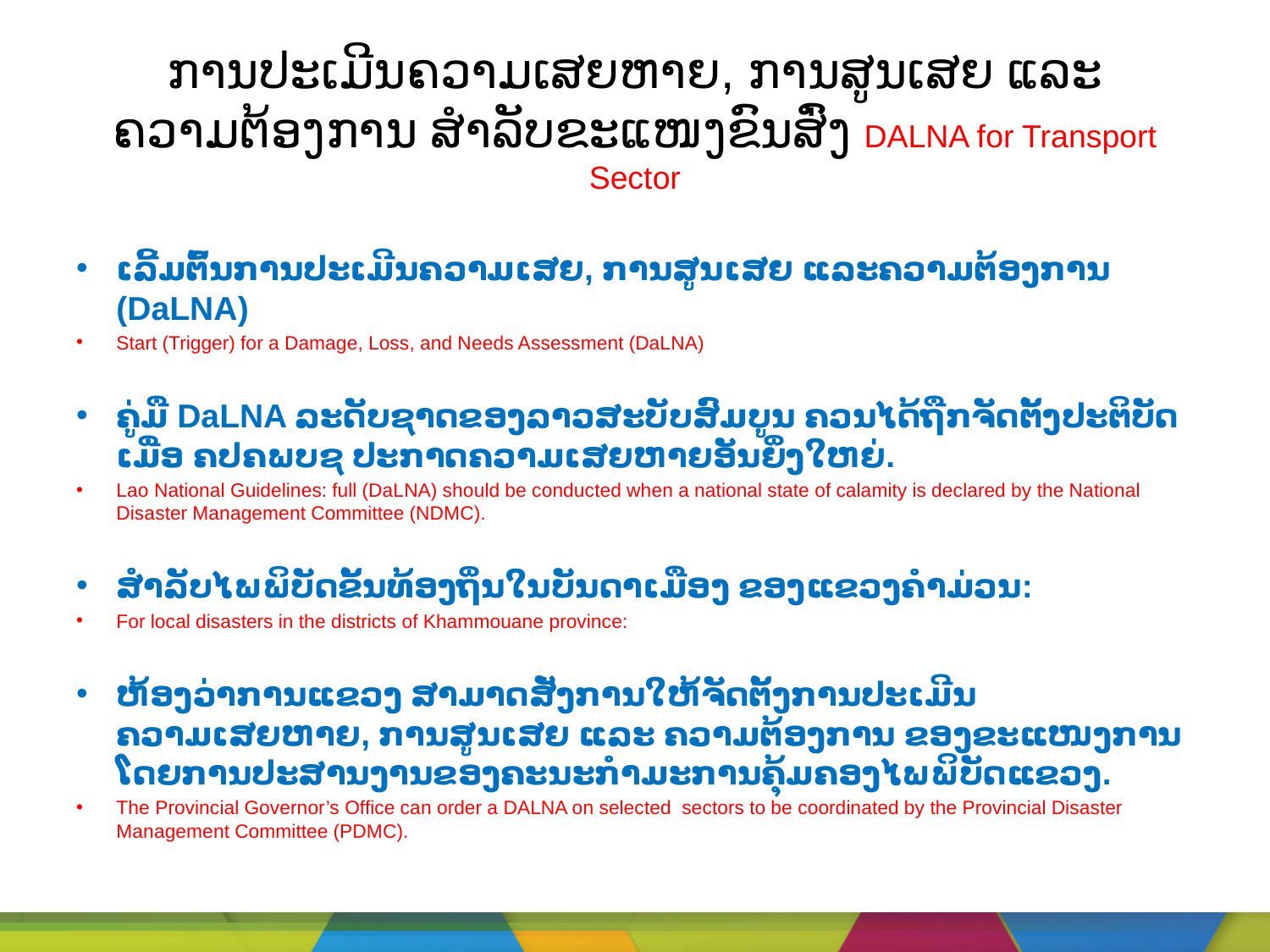

# ການປະເມີນຄວາມເສຍຫາຍ, ການສູນເສຍ ແລະຄວາມຕ້ອງການ ສໍາລັບຂະແໜງຂົນສົ່ງ DALNA for Transport Sector
ເລີ້ມຕົ້ນການປະເມີນຄວາມເສຍ, ການສູນເສຍ ແລະຄວາມຕ້ອງການ (DaLNA)
Start (Trigger) for a Damage, Loss, and Needs Assessment (DaLNA)

ຄູ່ມື DaLNA ລະດັບຊາດຂອງລາວສະບັບສົມບູນ ຄວນໄດ້ຖືກຈັດຕັ້ງປະຕິບັດ ເມື່ອ ຄປຄພບຊ ປະກາດຄວາມເສຍຫາຍອັນຍິ່ງໃຫຍ່.
Lao National Guidelines: full (DaLNA) should be conducted when a national state of calamity is declared by the National Disaster Management Committee (NDMC).

ສໍາລັບໄພພິບັດຂັ້ນທ້ອງຖິ່ນໃນບັນດາເມືອງ ຂອງແຂວງຄໍາມ່ວນ:
For local disasters in the districts of Khammouane province:

ຫ້ອງວ່າການແຂວງ ສາມາດສັ່ງການໃຫ້ຈັດຕັ້ງການປະເມີນຄວາມເສຍຫາຍ, ການສູນເສຍ ແລະ ຄວາມຕ້ອງການ ຂອງຂະແໜງການ ໂດຍການປະສານງານຂອງຄະນະກໍາມະການຄຸ້ມຄອງໄພພິບັດແຂວງ.
The Provincial Governor’s Office can order a DALNA on selected  sectors to be coordinated by the Provincial Disaster Management Committee (PDMC).